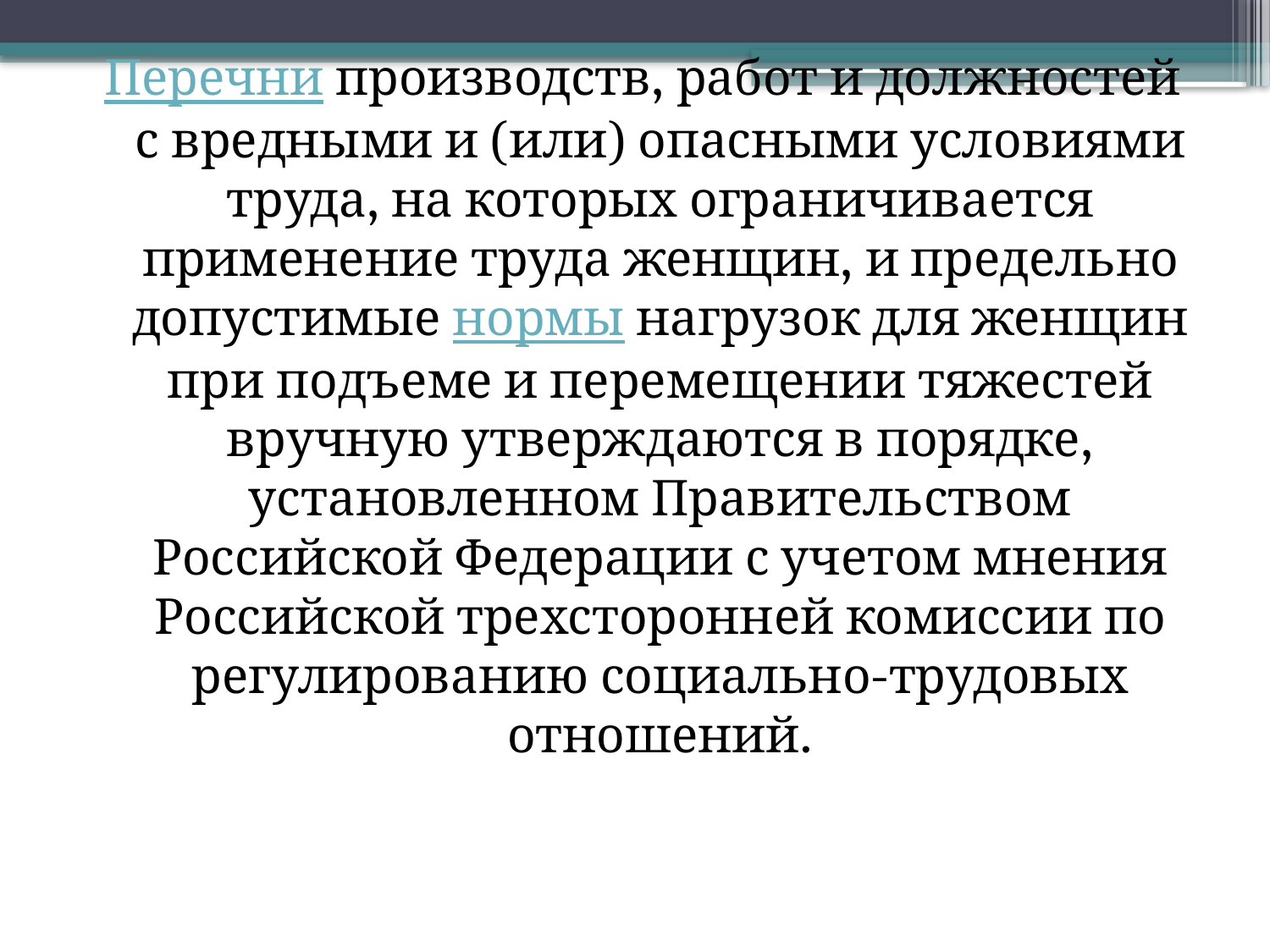

Перечни производств, работ и должностей с вредными и (или) опасными условиями труда, на которых ограничивается применение труда женщин, и предельно допустимые нормы нагрузок для женщин при подъеме и перемещении тяжестей вручную утверждаются в порядке, установленном Правительством Российской Федерации с учетом мнения Российской трехсторонней комиссии по регулированию социально-трудовых отношений.